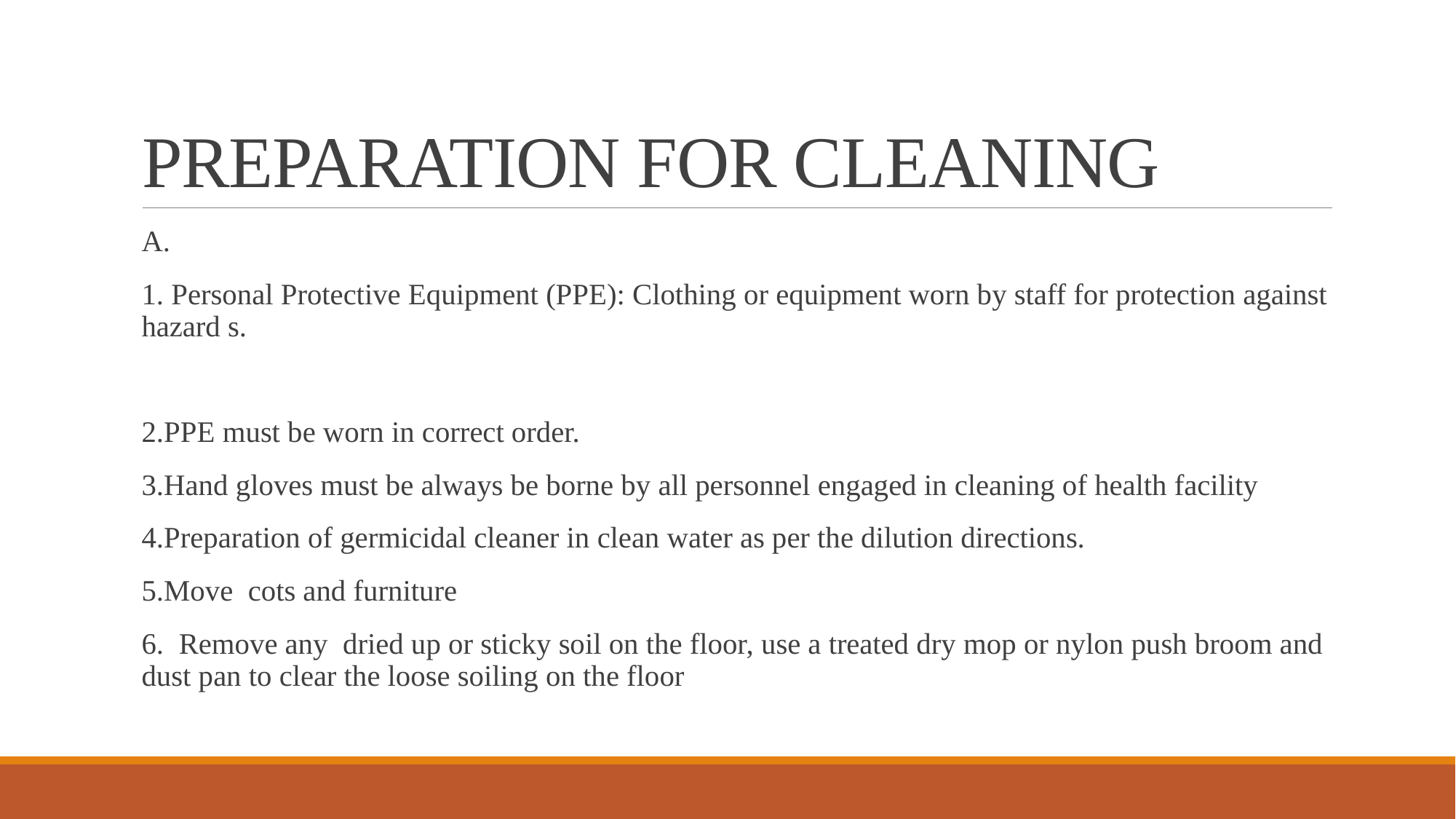

# PREPARATION FOR CLEANING
A.
1. Personal Protective Equipment (PPE): Clothing or equipment worn by staff for protection against hazard s.

2.PPE must be worn in correct order.
3.Hand gloves must be always be borne by all personnel engaged in cleaning of health facility
4.Preparation of germicidal cleaner in clean water as per the dilution directions.
5.Move  cots and furniture
6.  Remove any  dried up or sticky soil on the floor, use a treated dry mop or nylon push broom and dust pan to clear the loose soiling on the floor